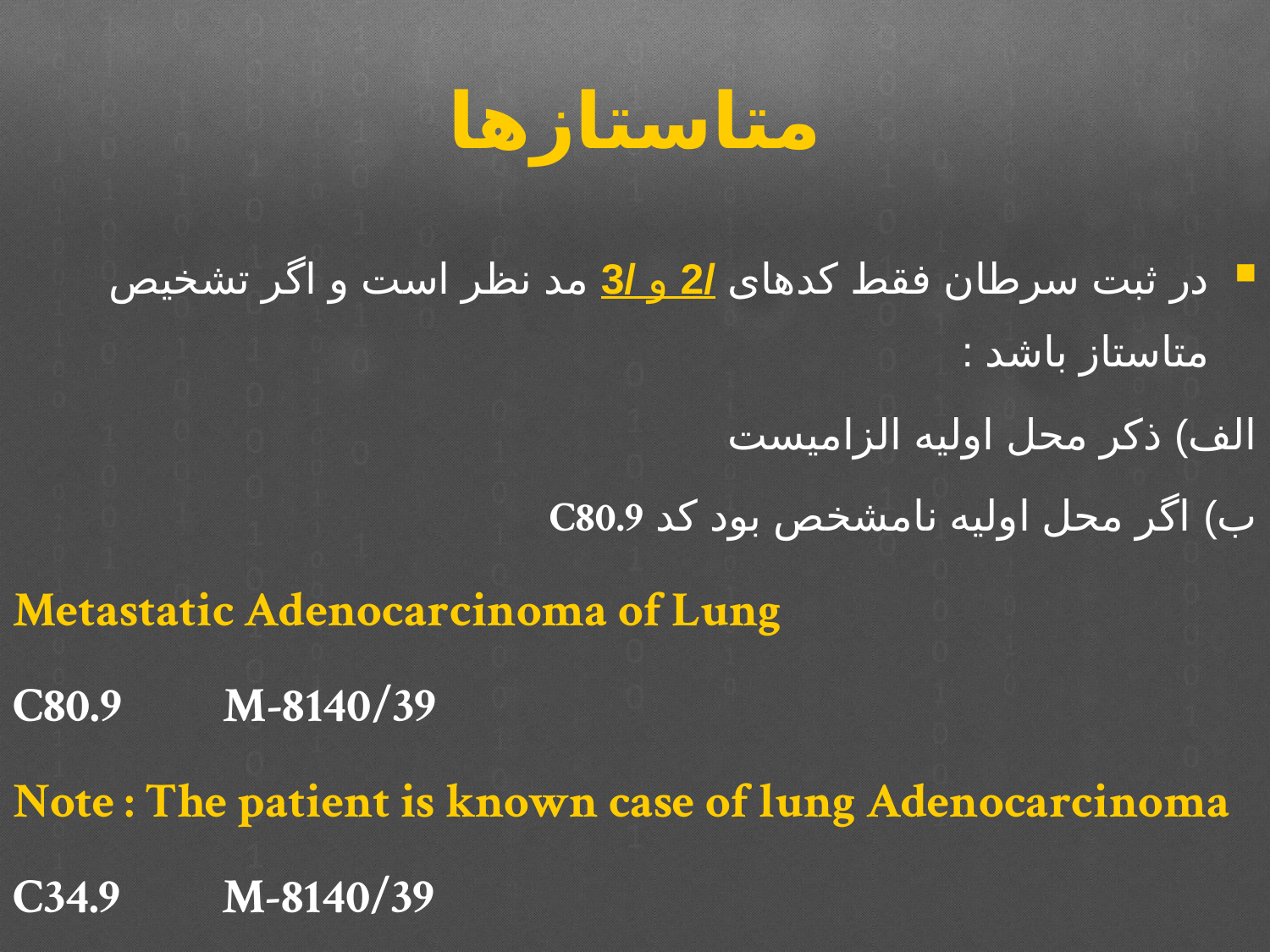

# متاستازها
در ثبت سرطان فقط کدهای /2 و /3 مد نظر است و اگر تشخیص متاستاز باشد :
الف) ذکر محل اولیه الزامیست
ب) اگر محل اولیه نامشخص بود کد C80.9
Metastatic Adenocarcinoma of Lung
C80.9          M-8140/39
Note : The patient is known case of lung Adenocarcinoma
C34.9          M-8140/39